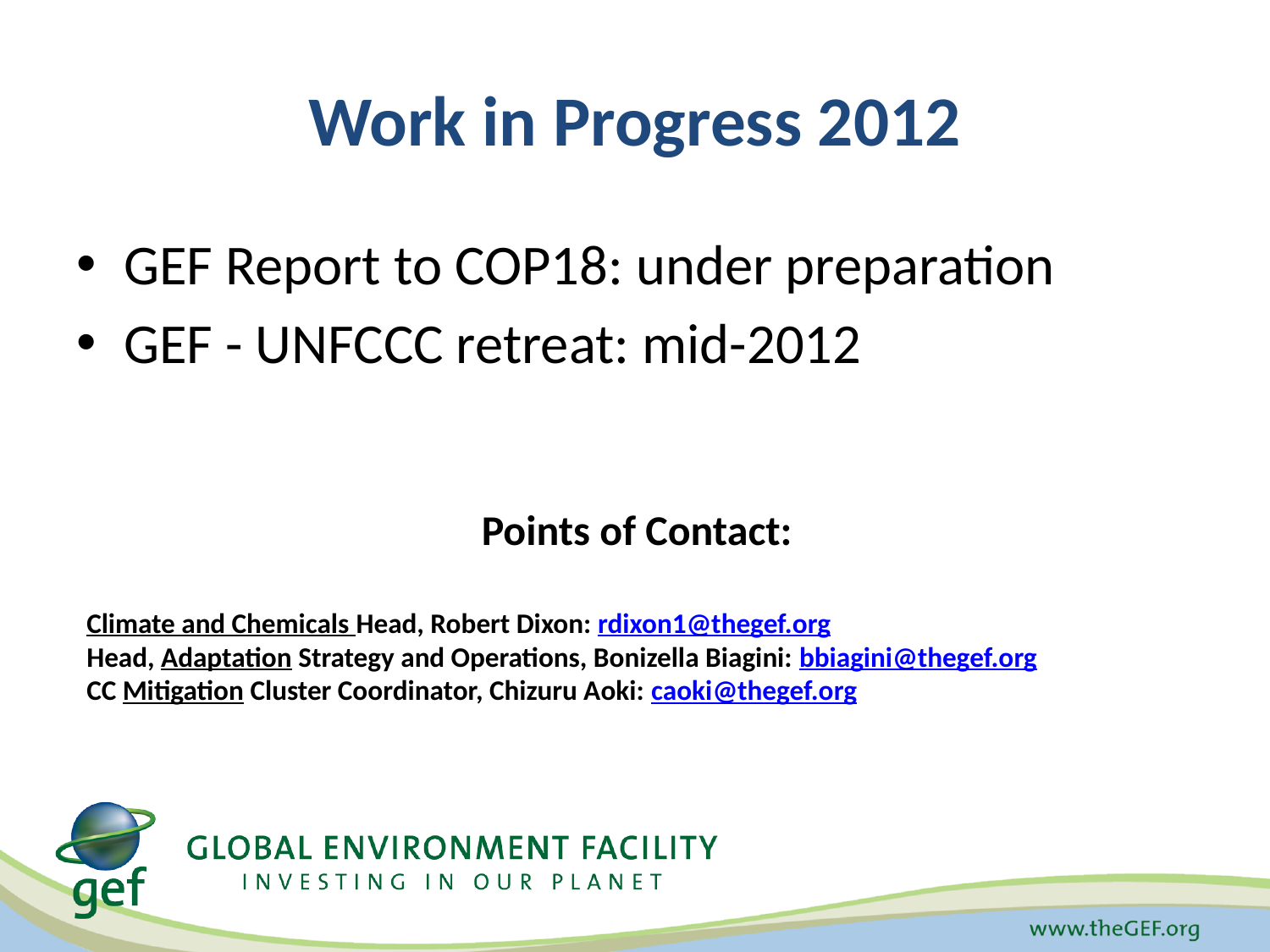

# Work in Progress 2012
GEF Report to COP18: under preparation
GEF - UNFCCC retreat: mid-2012
Points of Contact:

Climate and Chemicals Head, Robert Dixon: rdixon1@thegef.org
Head, Adaptation Strategy and Operations, Bonizella Biagini: bbiagini@thegef.org
CC Mitigation Cluster Coordinator, Chizuru Aoki: caoki@thegef.org